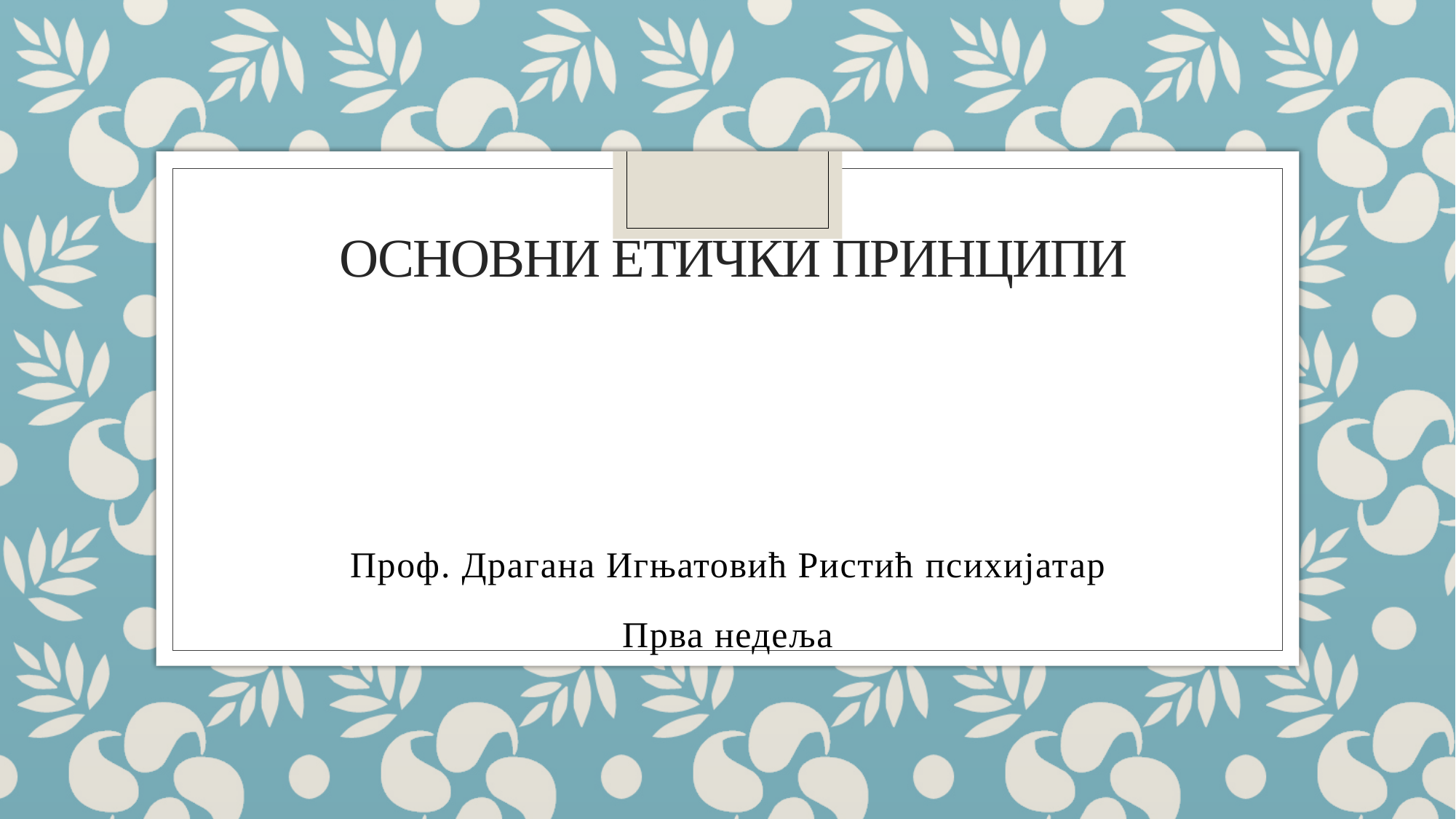

# Основни етички принципи

Проф. Драгана Игњатовић Ристић психијатар

Прва недеља